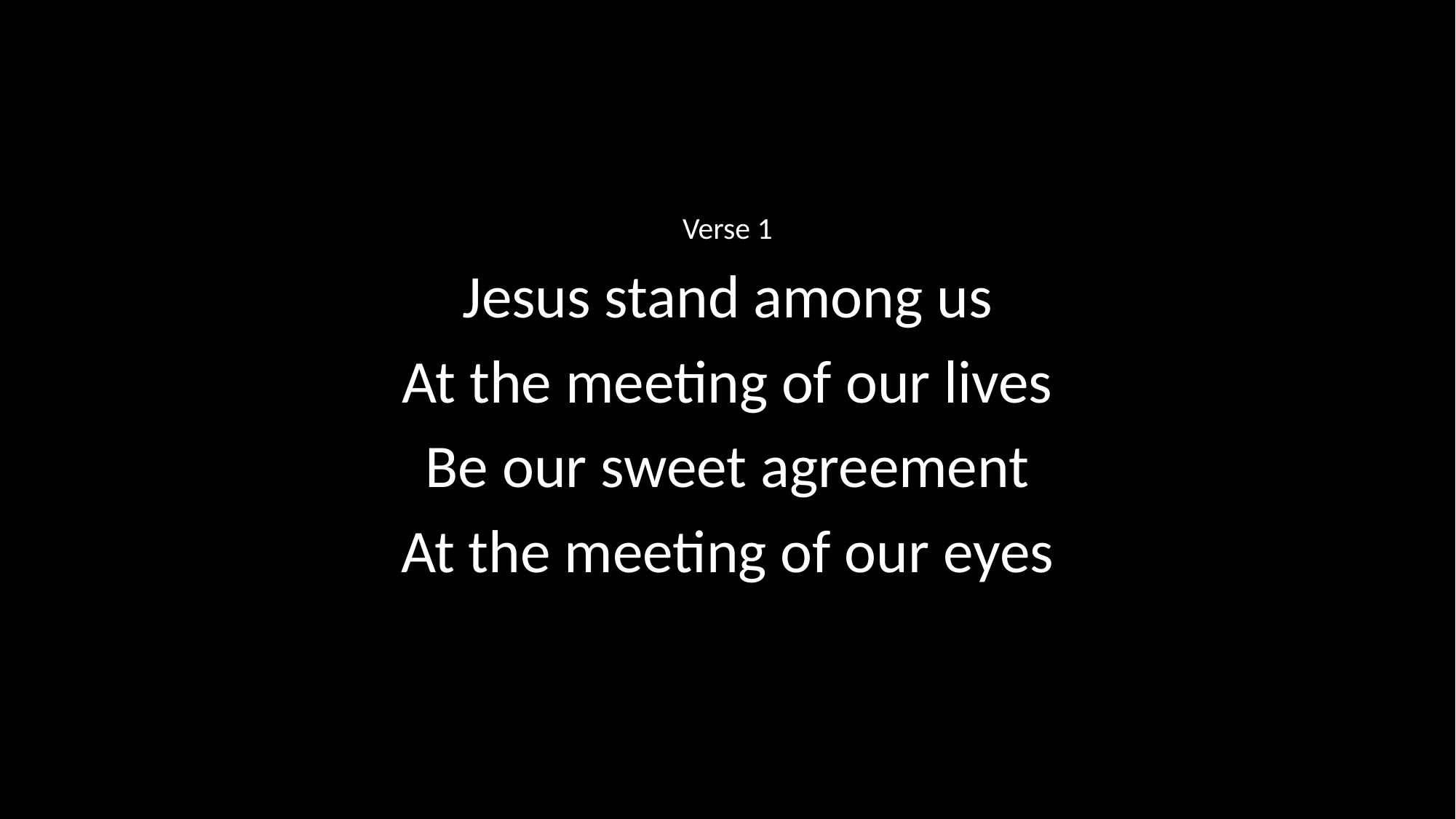

Verse 1
Jesus stand among us
At the meeting of our lives
Be our sweet agreement
At the meeting of our eyes